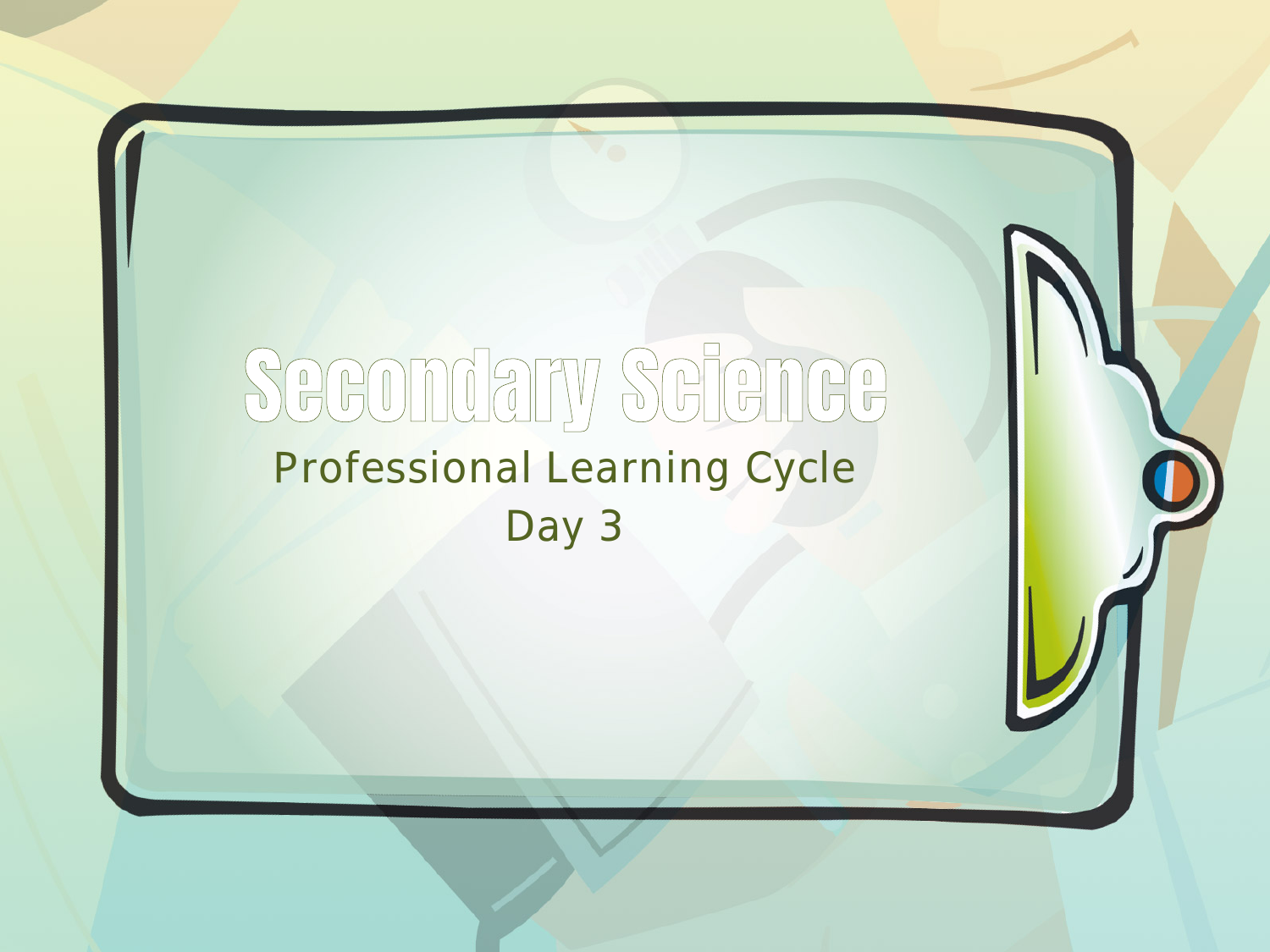

# Secondary Science
Professional Learning Cycle
Day 3